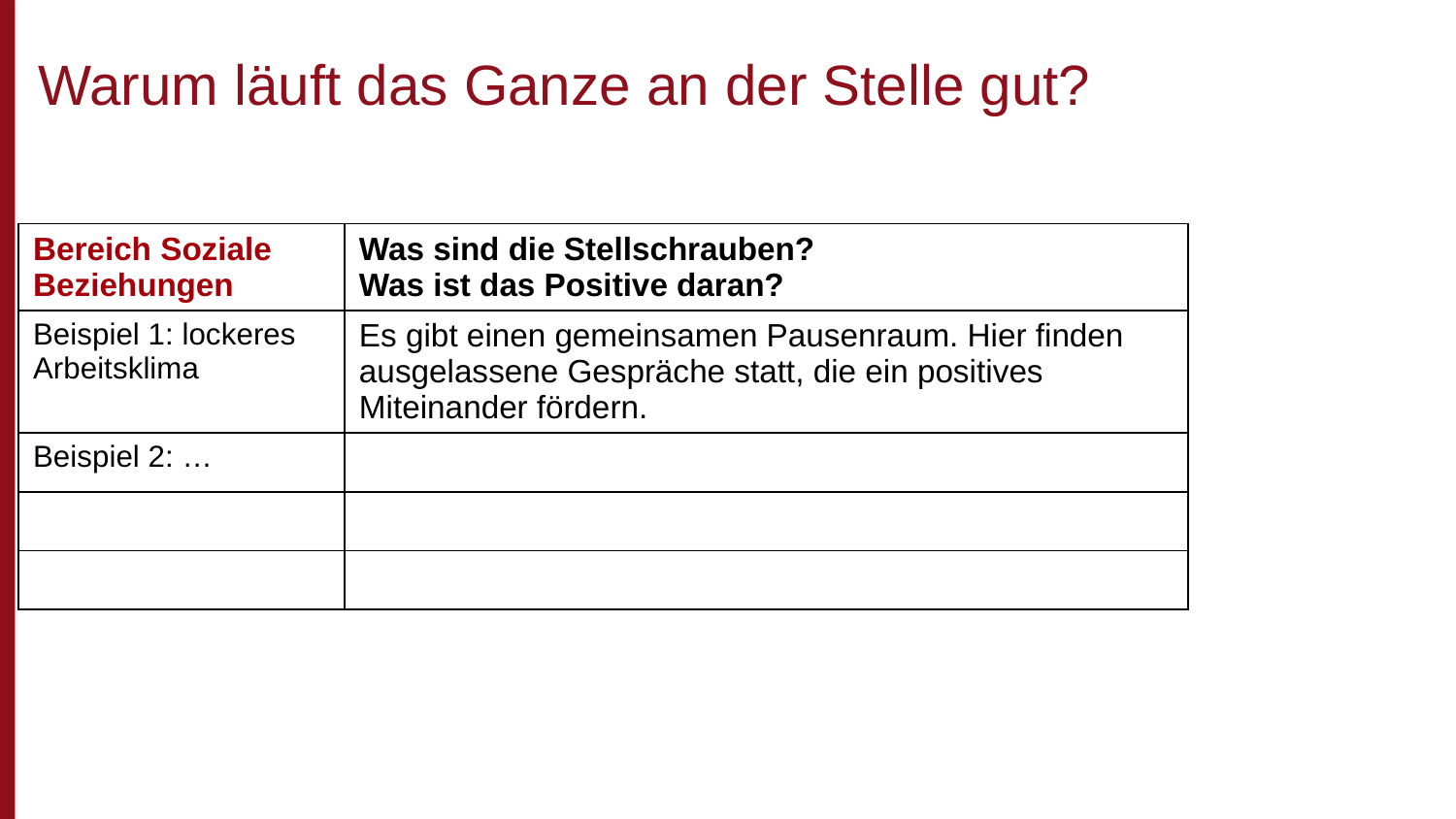

Warum läuft das Ganze an der Stelle gut?
| Bereich Soziale Beziehungen | Was sind die Stellschrauben? Was ist das Positive daran? |
| --- | --- |
| Beispiel 1: lockeres Arbeitsklima | Es gibt einen gemeinsamen Pausenraum. Hier finden ausgelassene Gespräche statt, die ein positives Miteinander fördern. |
| Beispiel 2: … |  |
|  |  |
|  |  |